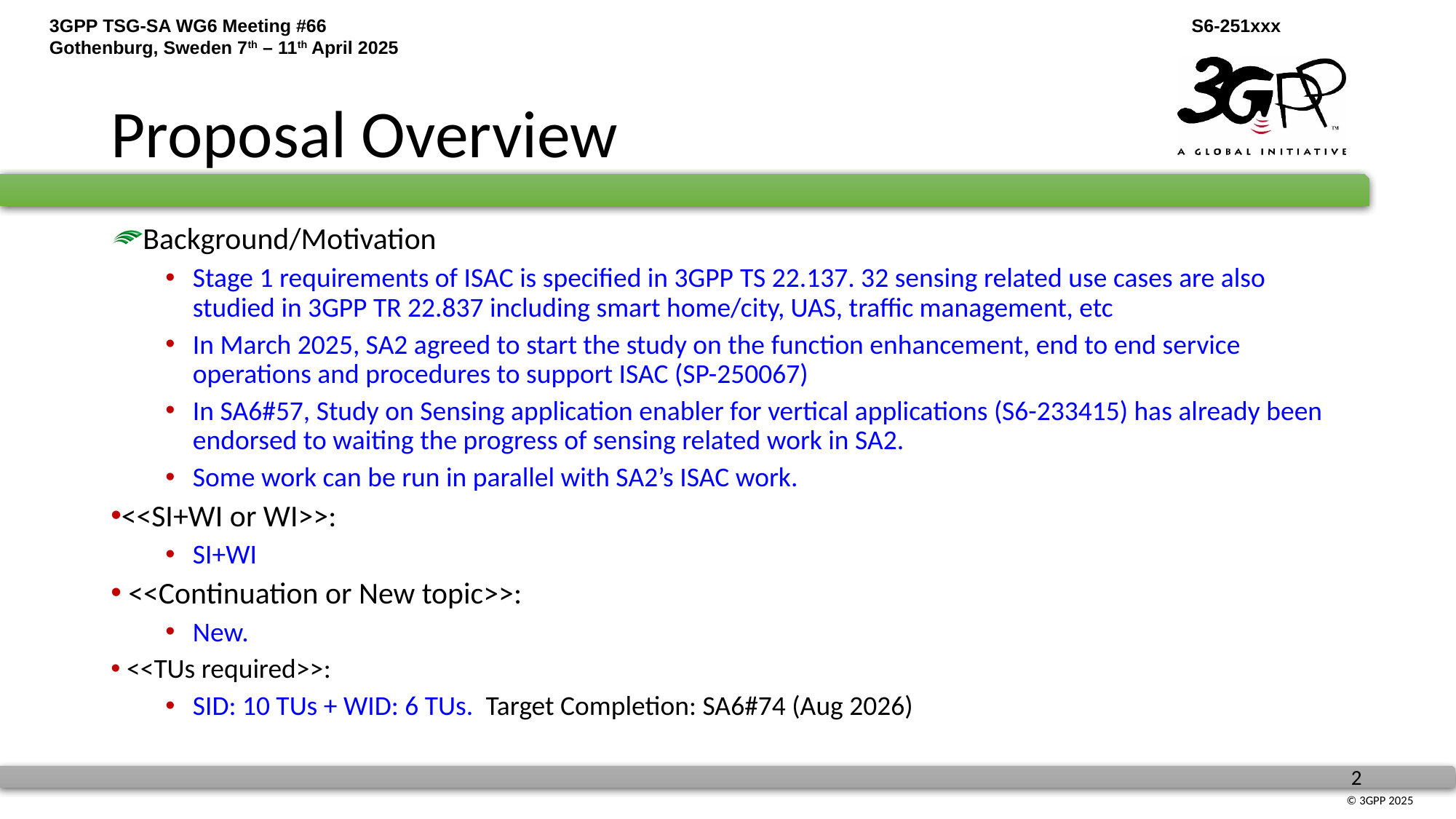

# Proposal Overview
Background/Motivation
Stage 1 requirements of ISAC is specified in 3GPP TS 22.137. 32 sensing related use cases are also studied in 3GPP TR 22.837 including smart home/city, UAS, traffic management, etc
In March 2025, SA2 agreed to start the study on the function enhancement, end to end service operations and procedures to support ISAC (SP-250067)
In SA6#57, Study on Sensing application enabler for vertical applications (S6-233415) has already been endorsed to waiting the progress of sensing related work in SA2.
Some work can be run in parallel with SA2’s ISAC work.
<<SI+WI or WI>>:
SI+WI
 <<Continuation or New topic>>:
New.
 <<TUs required>>:
SID: 10 TUs + WID: 6 TUs.  Target Completion: SA6#74 (Aug 2026)